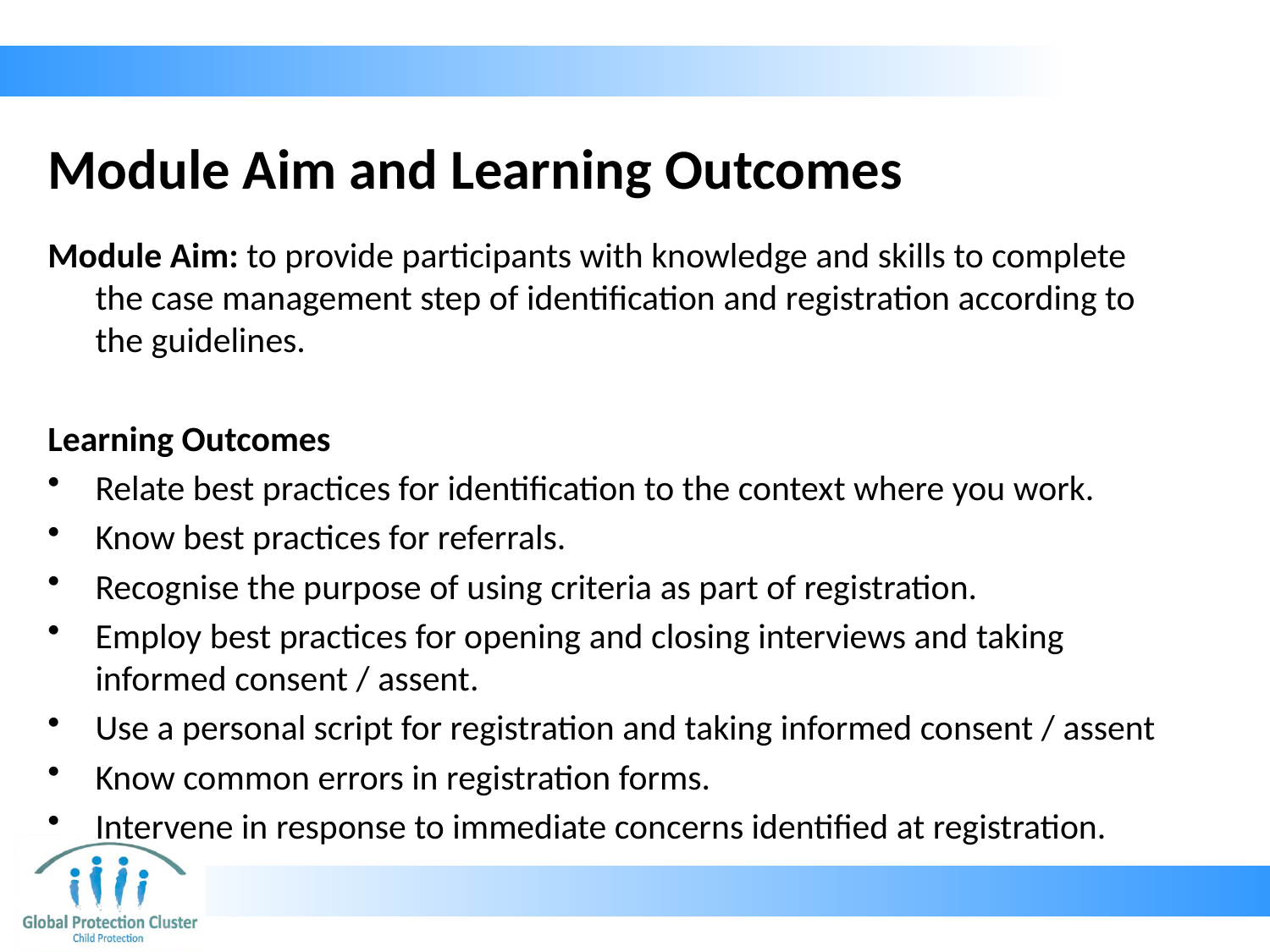

# Module Aim and Learning Outcomes
Module Aim: to provide participants with knowledge and skills to complete the case management step of identification and registration according to the guidelines.

Learning Outcomes
Relate best practices for identification to the context where you work.
Know best practices for referrals.
Recognise the purpose of using criteria as part of registration.
Employ best practices for opening and closing interviews and taking informed consent / assent.
Use a personal script for registration and taking informed consent / assent
Know common errors in registration forms.
Intervene in response to immediate concerns identified at registration.